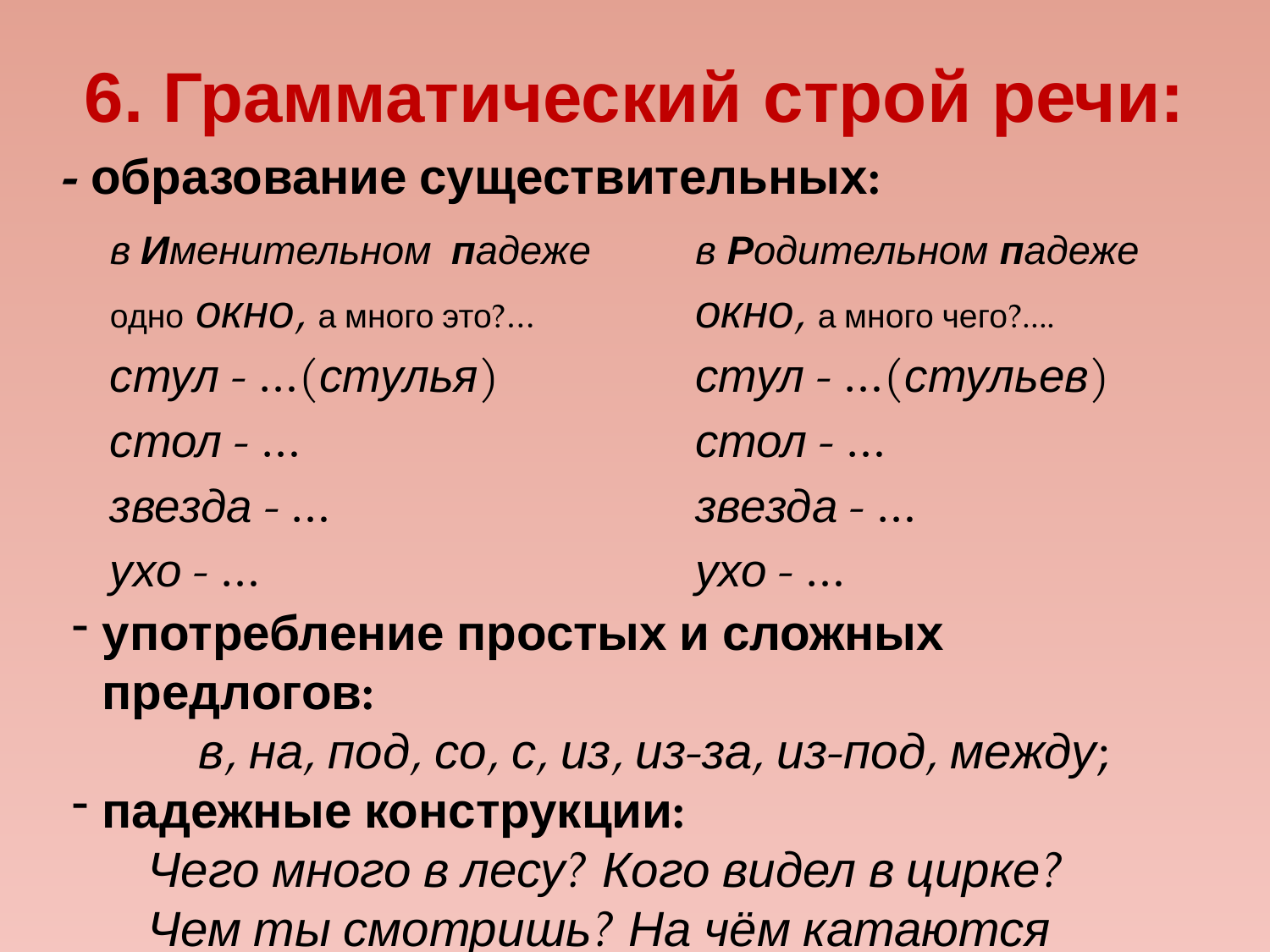

# 6. Грамматический строй речи:
- образование существительных:
в Именительном  падеже
одно окно, а много это?…
стул - …(стулья)
стол - …
звезда - …
ухо - …

в Родительном падеже
окно, а много чего?....
стул - …(стульев)
стол - …
звезда - …
ухо - …

употребление простых и сложных предлогов:
	в, на, под, со, с, из, из-за, из-под, между;
падежные конструкции:
 Чего много в лесу? Кого видел в цирке?
 Чем ты смотришь? На чём катаются дети?